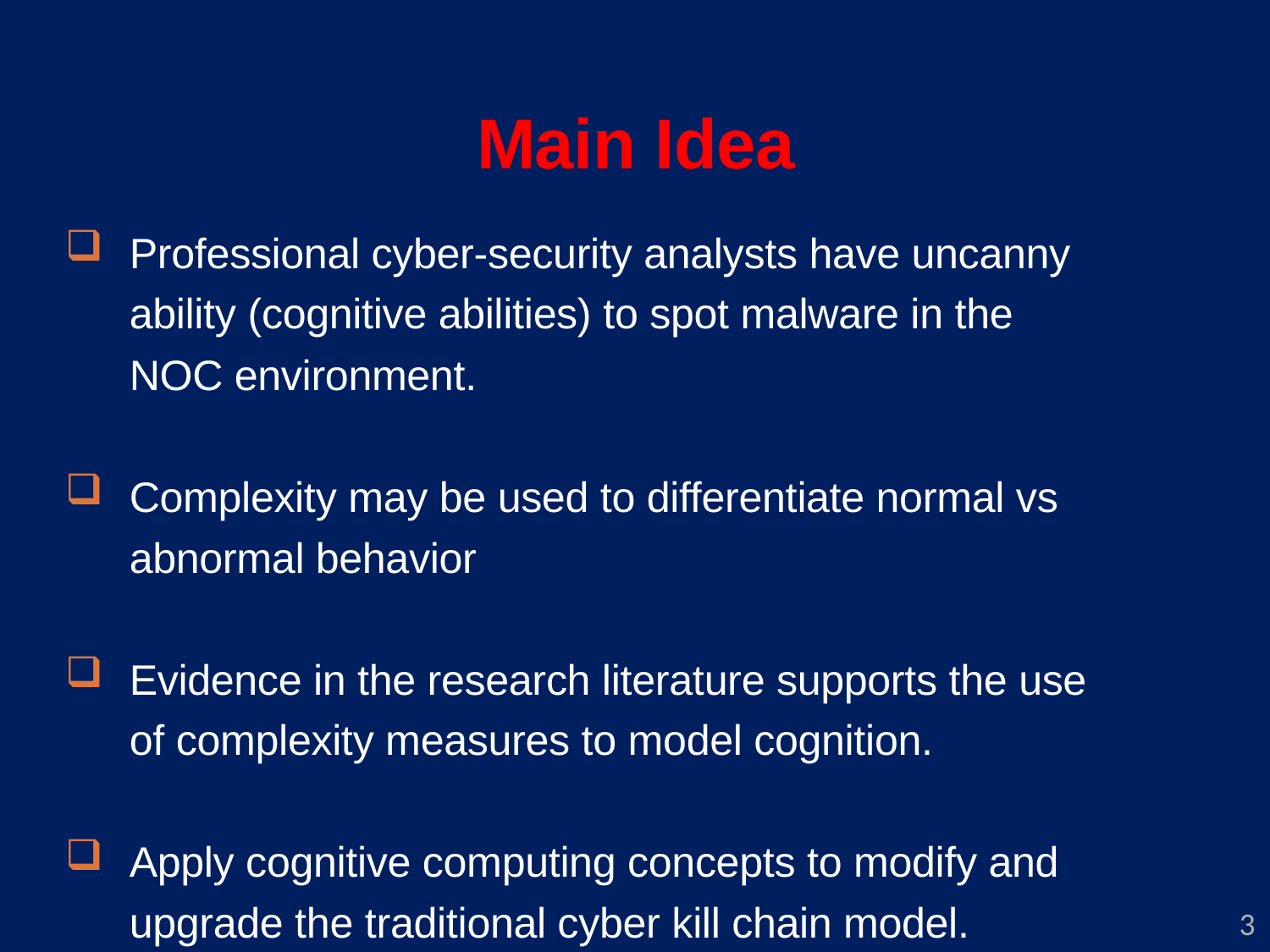

Main Idea
Professional cyber-security analysts have uncanny ability (cognitive abilities) to spot malware in the NOC environment.

Complexity may be used to differentiate normal vs abnormal behavior

Evidence in the research literature supports the use of complexity measures to model cognition.

Apply cognitive computing concepts to modify and upgrade the traditional cyber kill chain model.
3